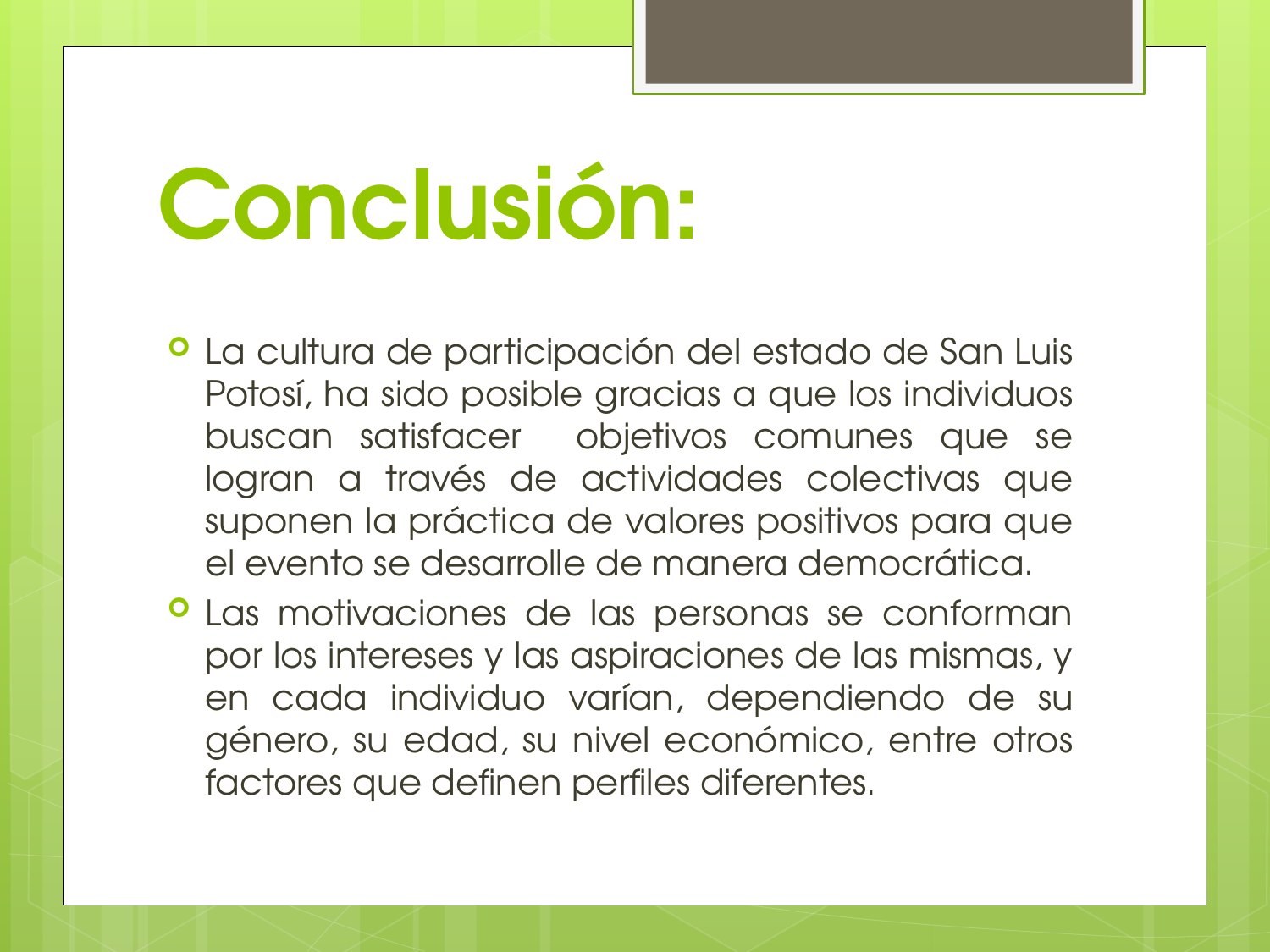

# Conclusión:
La cultura de participación del estado de San Luis Potosí, ha sido posible gracias a que los individuos buscan satisfacer  objetivos comunes que se logran a través de actividades colectivas que suponen la práctica de valores positivos para que el evento se desarrolle de manera democrática.
Las motivaciones de las personas se conforman por los intereses y las aspiraciones de las mismas, y en cada individuo varían, dependiendo de su género, su edad, su nivel económico, entre otros factores que definen perfiles diferentes.